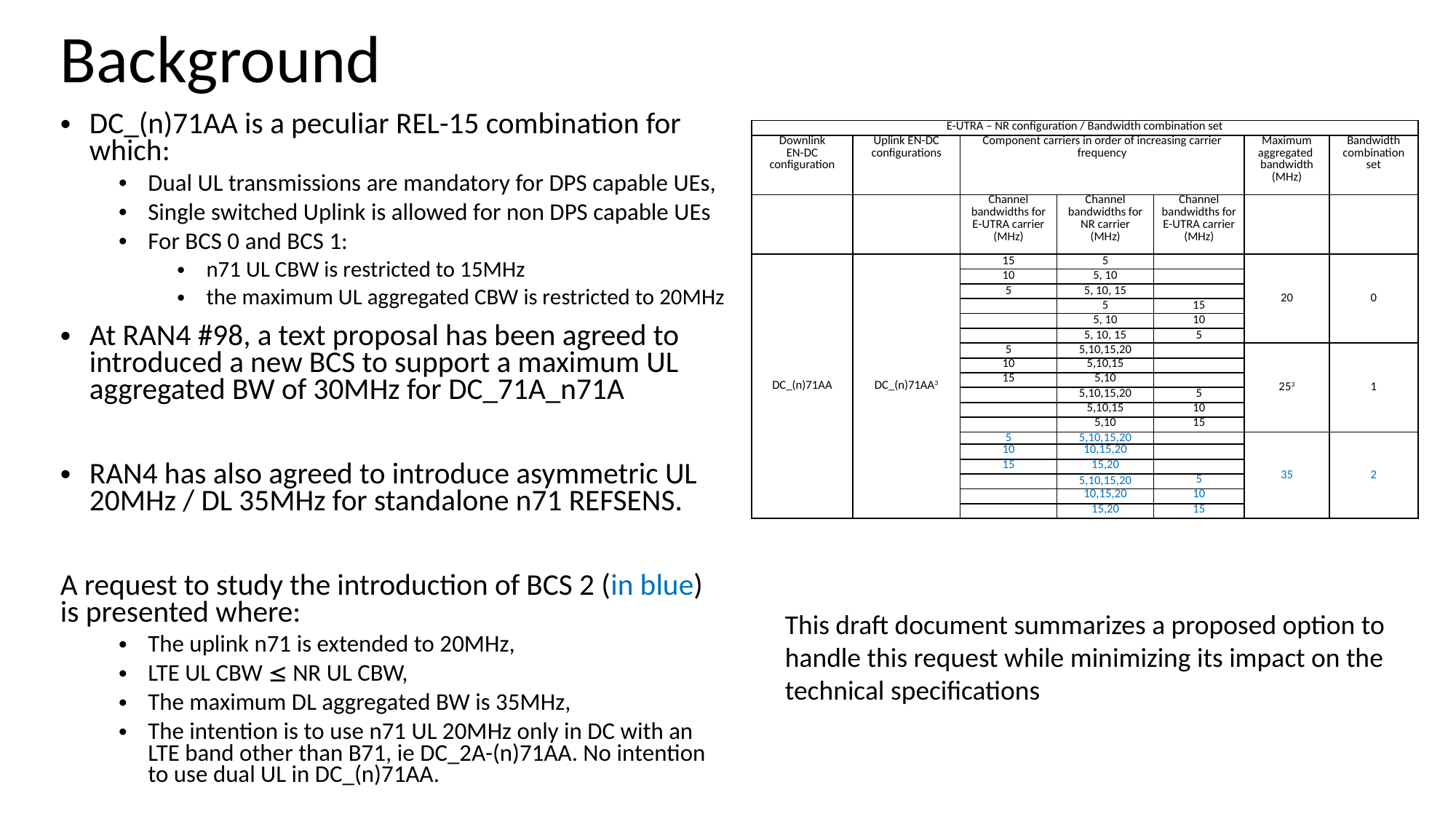

# Background
DC_(n)71AA is a peculiar REL-15 combination for which:
Dual UL transmissions are mandatory for DPS capable UEs,
Single switched Uplink is allowed for non DPS capable UEs
For BCS 0 and BCS 1:
n71 UL CBW is restricted to 15MHz
the maximum UL aggregated CBW is restricted to 20MHz
At RAN4 #98, a text proposal has been agreed to introduced a new BCS to support a maximum UL aggregated BW of 30MHz for DC_71A_n71A

RAN4 has also agreed to introduce asymmetric UL 20MHz / DL 35MHz for standalone n71 REFSENS.

A request to study the introduction of BCS 2 (in blue) is presented where:
The uplink n71 is extended to 20MHz,
LTE UL CBW ≤ NR UL CBW,
The maximum DL aggregated BW is 35MHz,
The intention is to use n71 UL 20MHz only in DC with an LTE band other than B71, ie DC_2A-(n)71AA. No intention to use dual UL in DC_(n)71AA.

| E-UTRA – NR configuration / Bandwidth combination set |  |  |  |  |  |  |
| --- | --- | --- | --- | --- | --- | --- |
| Downlink EN-DC configuration | Uplink EN-DC configurations | Component carriers in order of increasing carrier frequency |  |  | Maximum aggregated bandwidth (MHz) | Bandwidth combination set |
|  |  | Channel bandwidths for E-UTRA carrier (MHz) | Channel bandwidths for NR carrier (MHz) | Channel bandwidths for E-UTRA carrier (MHz) |  |  |
| DC\_(n)71AA | DC\_(n)71AA3 | 15 | 5 |  | 20 | 0 |
|  |  | 10 | 5, 10 |  |  |  |
|  |  | 5 | 5, 10, 15 |  |  |  |
|  |  |  | 5 | 15 |  |  |
|  |  |  | 5, 10 | 10 |  |  |
|  |  |  | 5, 10, 15 | 5 |  |  |
|  |  | 5 | 5,10,15,20 |  | 253 | 1 |
|  |  | 10 | 5,10,15 |  |  |  |
|  |  | 15 | 5,10 |  |  |  |
|  |  |  | 5,10,15,20 | 5 |  |  |
|  |  |  | 5,10,15 | 10 |  |  |
|  |  |  | 5,10 | 15 |  |  |
|  |  | 5 | 5,10,15,20 |  | 35 | 2 |
|  |  | 10 | 10,15,20 |  |  |  |
|  |  | 15 | 15,20 |  |  |  |
|  |  |  | 5,10,15,20 | 5 |  |  |
|  |  |  | 10,15,20 | 10 |  |  |
|  |  |  | 15,20 | 15 |  |  |
This draft document summarizes a proposed option to handle this request while minimizing its impact on the technical specifications